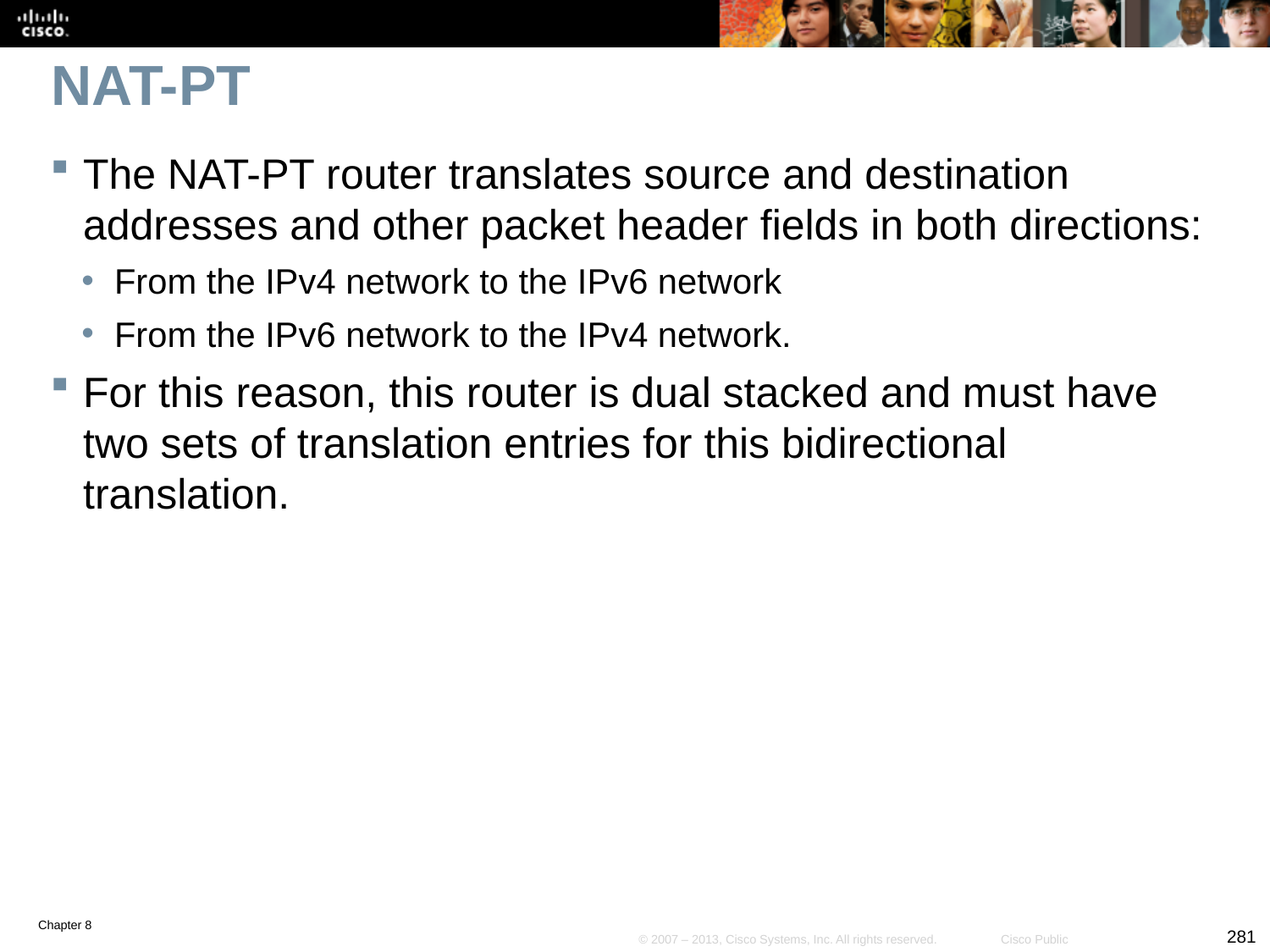

# NAT-PT
The NAT-PT router translates source and destination addresses and other packet header fields in both directions:
From the IPv4 network to the IPv6 network
From the IPv6 network to the IPv4 network.
For this reason, this router is dual stacked and must have two sets of translation entries for this bidirectional translation.